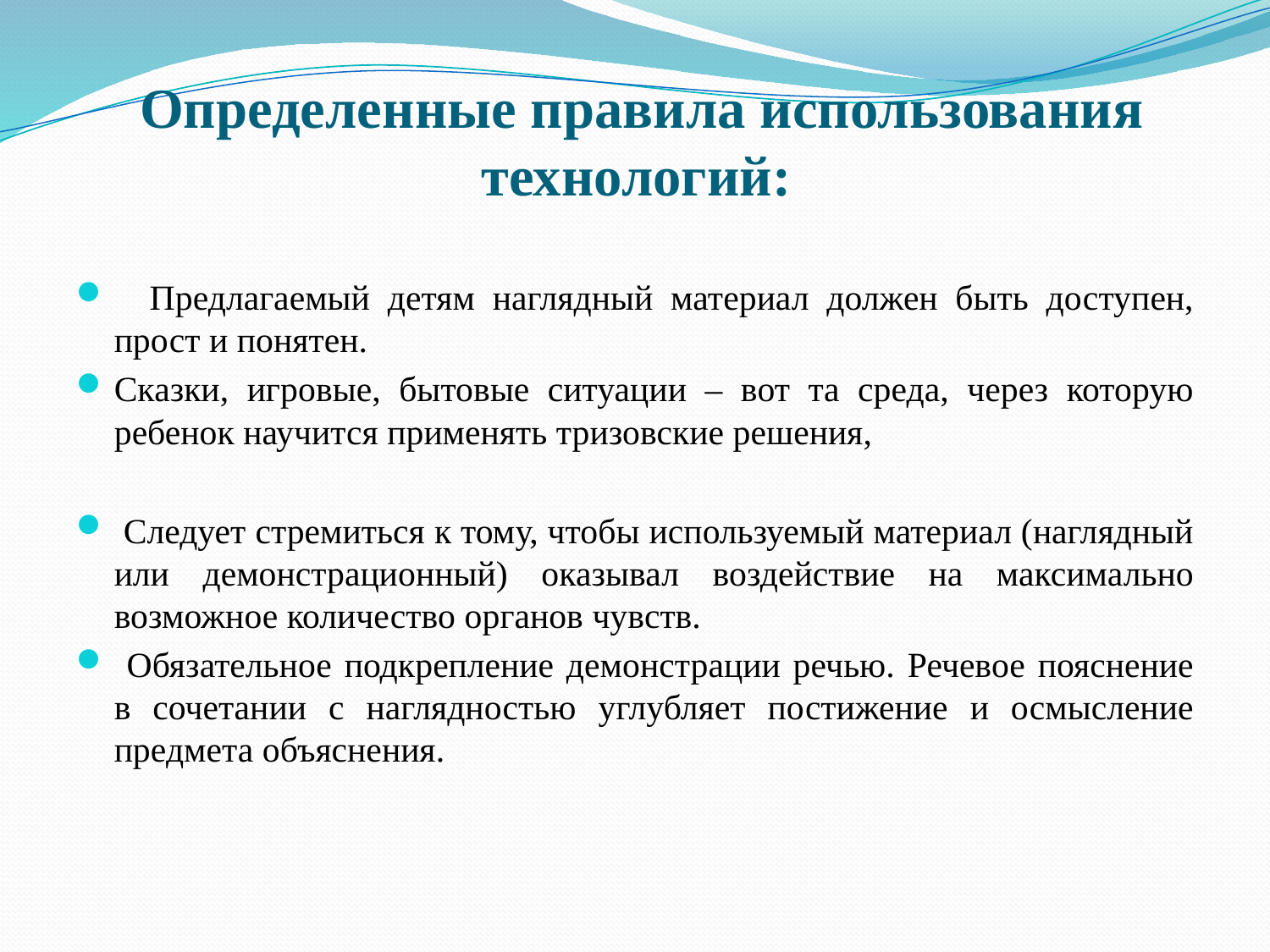

# Определенные правила использования технологий:
  Предлагаемый детям наглядный материал должен быть доступен, прост и понятен.
Сказки, игровые, бытовые ситуации – вот та среда, через которую ребенок научится применять тризовские решения,

 Следует стремиться к тому, чтобы используемый материал (наглядный или демонстрационный) оказывал воздействие на максимально возможное количество органов чувств.
 Обязательное подкрепление демонстрации речью. Речевое пояснение в сочетании с наглядностью углубляет постижение и осмысление предмета объяснения.